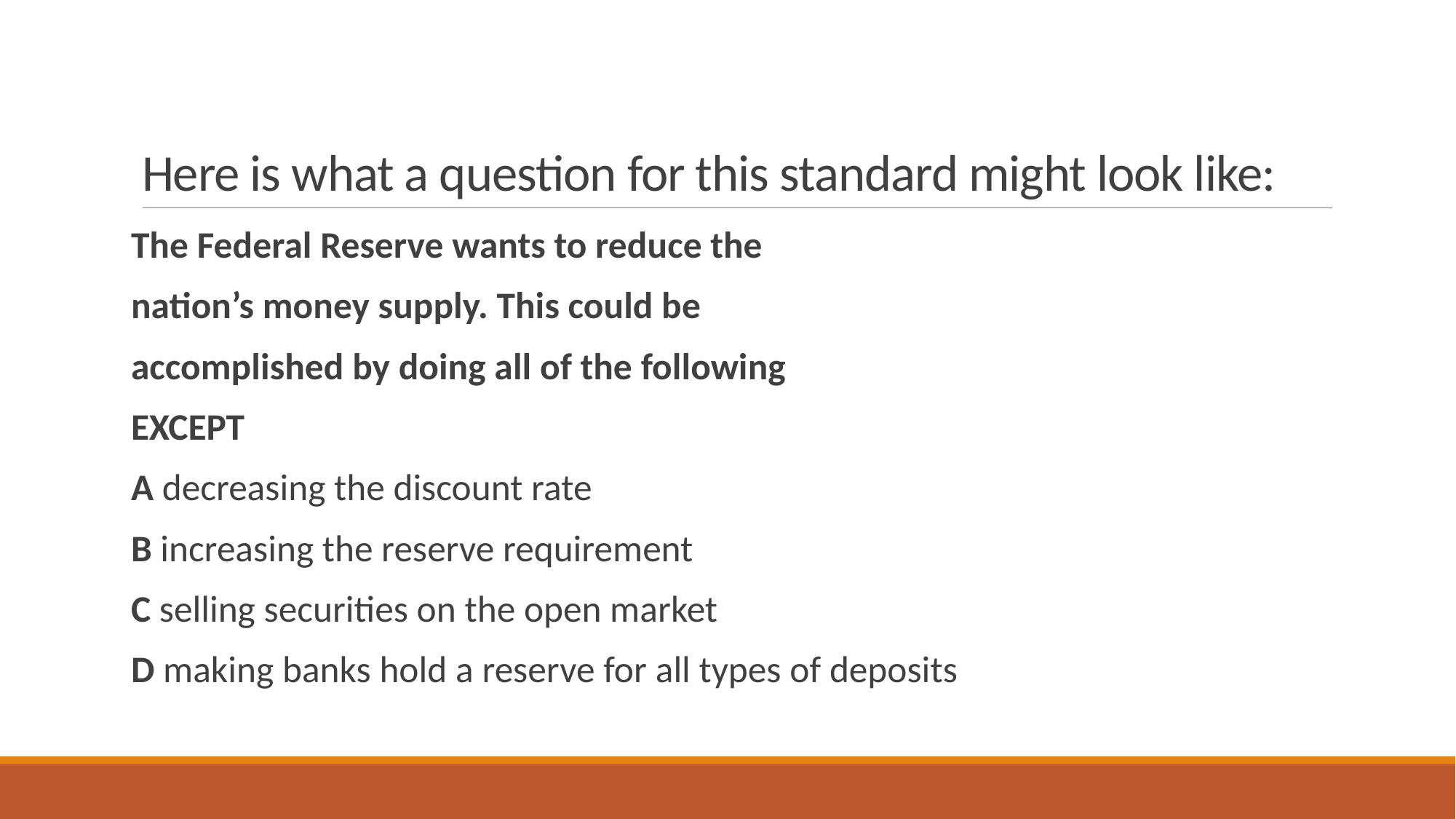

# Here is what a question for this standard might look like:
The Federal Reserve wants to reduce the
nation’s money supply. This could be
accomplished by doing all of the following
EXCEPT
A decreasing the discount rate
B increasing the reserve requirement
C selling securities on the open market
D making banks hold a reserve for all types of deposits